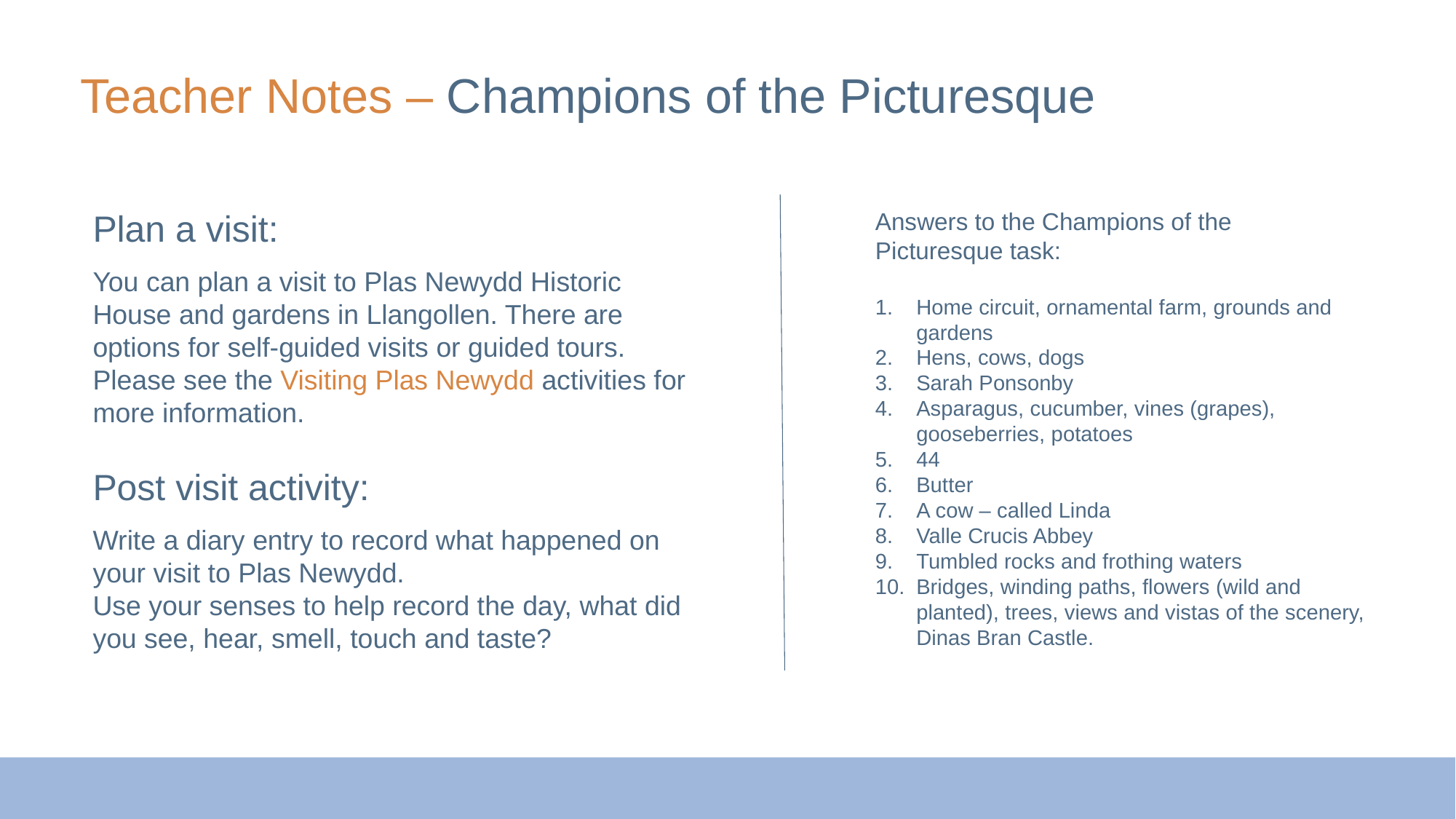

Teacher Notes – Champions of the Picturesque
Plan a visit:

You can plan a visit to Plas Newydd Historic House and gardens in Llangollen. There are options for self-guided visits or guided tours. Please see the Visiting Plas Newydd activities for more information.

Post visit activity:

Write a diary entry to record what happened on your visit to Plas Newydd.
Use your senses to help record the day, what did you see, hear, smell, touch and taste?
Answers to the Champions of the
Picturesque task:

Home circuit, ornamental farm, grounds and gardens
Hens, cows, dogs
Sarah Ponsonby
Asparagus, cucumber, vines (grapes), gooseberries, potatoes
44
Butter
A cow – called Linda
Valle Crucis Abbey
Tumbled rocks and frothing waters
Bridges, winding paths, flowers (wild and planted), trees, views and vistas of the scenery, Dinas Bran Castle.